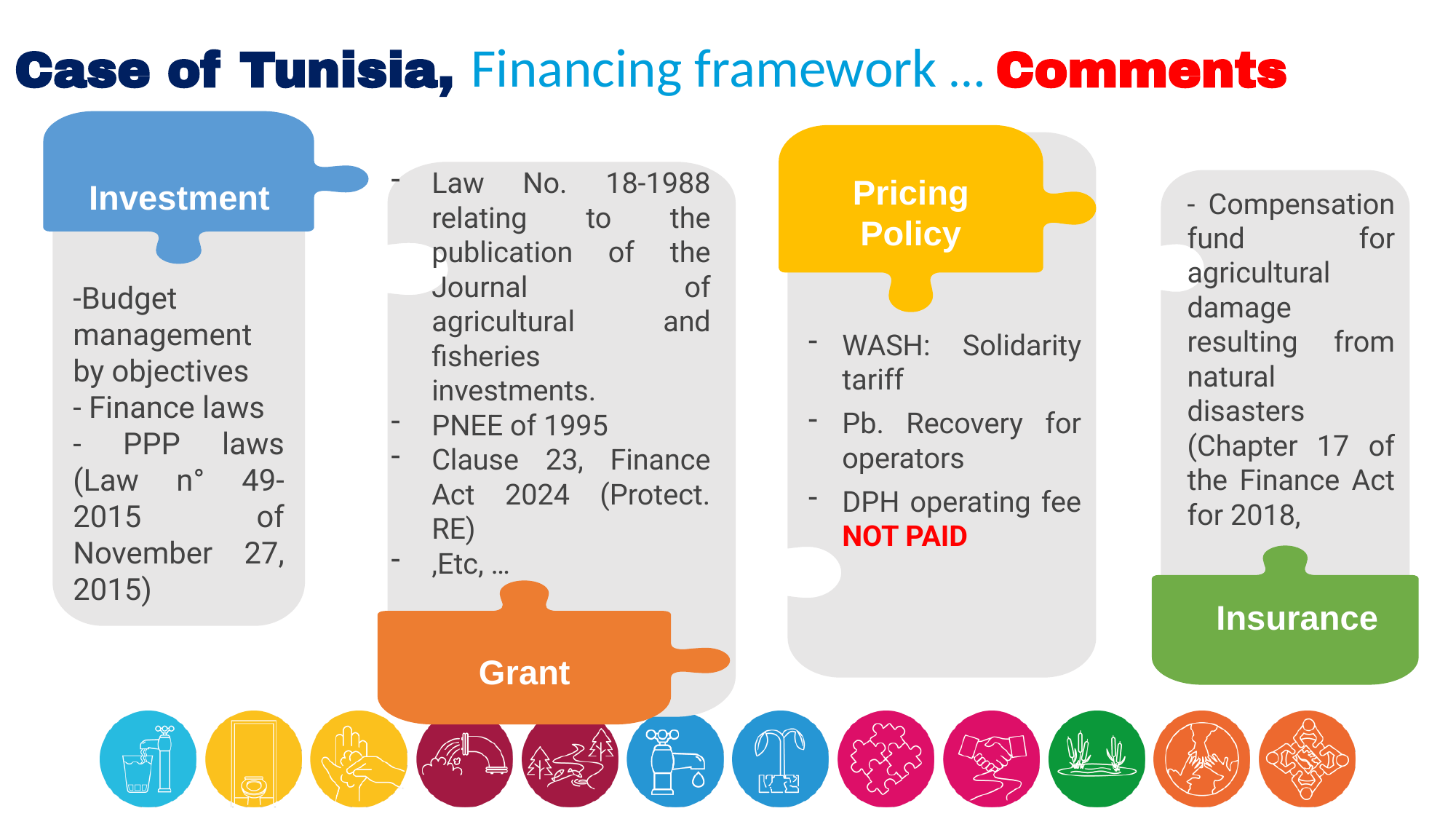

# Case of Tunisia, Financing framework … Comments

Investment
-Budget management by objectives
- Finance laws
- PPP laws (Law n° 49-2015 of November 27, 2015)

Pricing Policy
WASH: Solidarity tariff
Pb. Recovery for operators
DPH operating fee NOT PAID

Law No. 18-1988 relating to the publication of the Journal of agricultural and fisheries investments.
PNEE of 1995
Clause 23, Finance Act 2024 (Protect. RE)
,Etc, …

Grant

- Compensation fund for agricultural damage resulting from natural disasters (Chapter 17 of the Finance Act for 2018,

Insurance